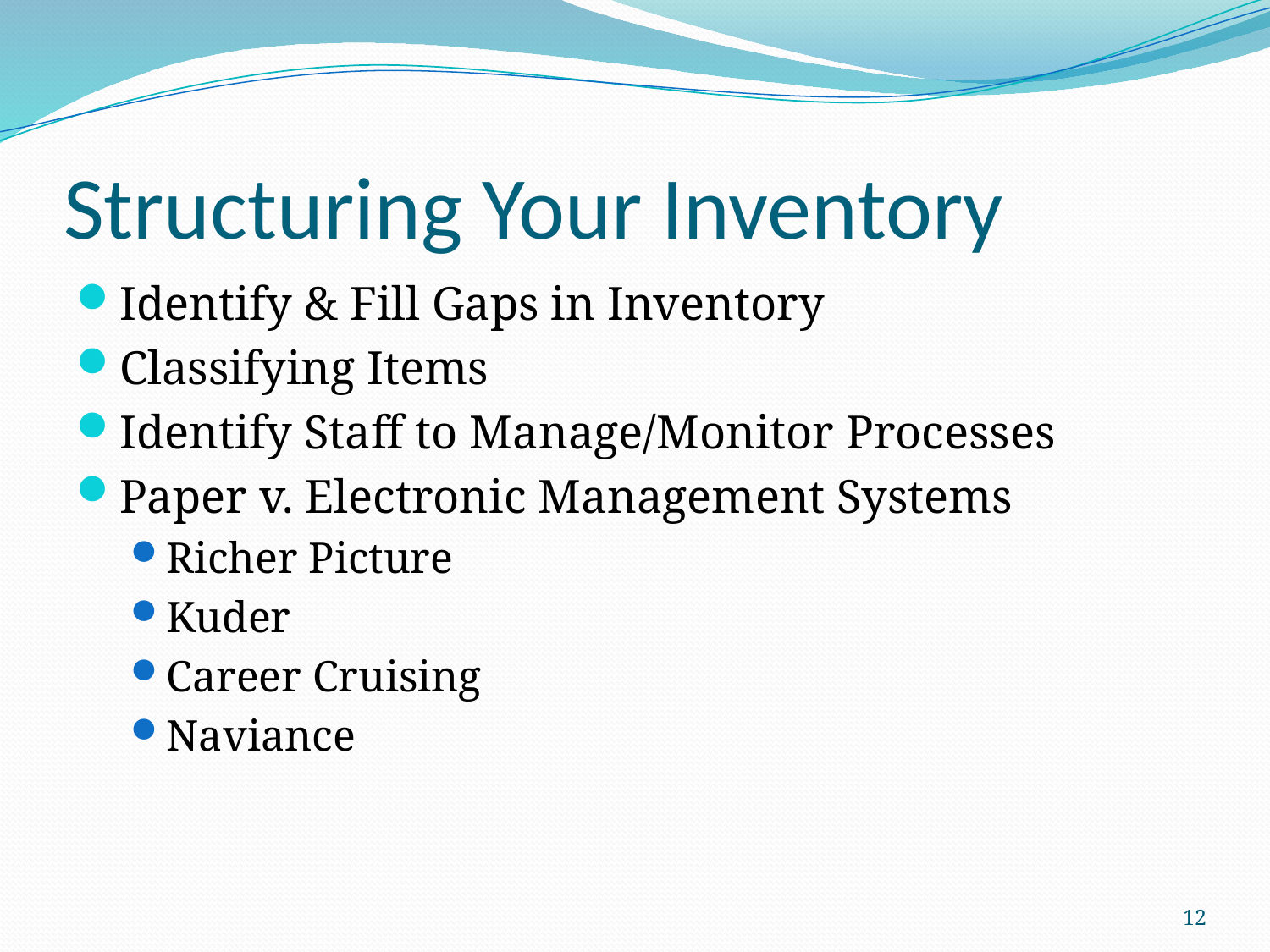

# Structuring Your Inventory
Identify & Fill Gaps in Inventory
Classifying Items
Identify Staff to Manage/Monitor Processes
Paper v. Electronic Management Systems
Richer Picture
Kuder
Career Cruising
Naviance
12